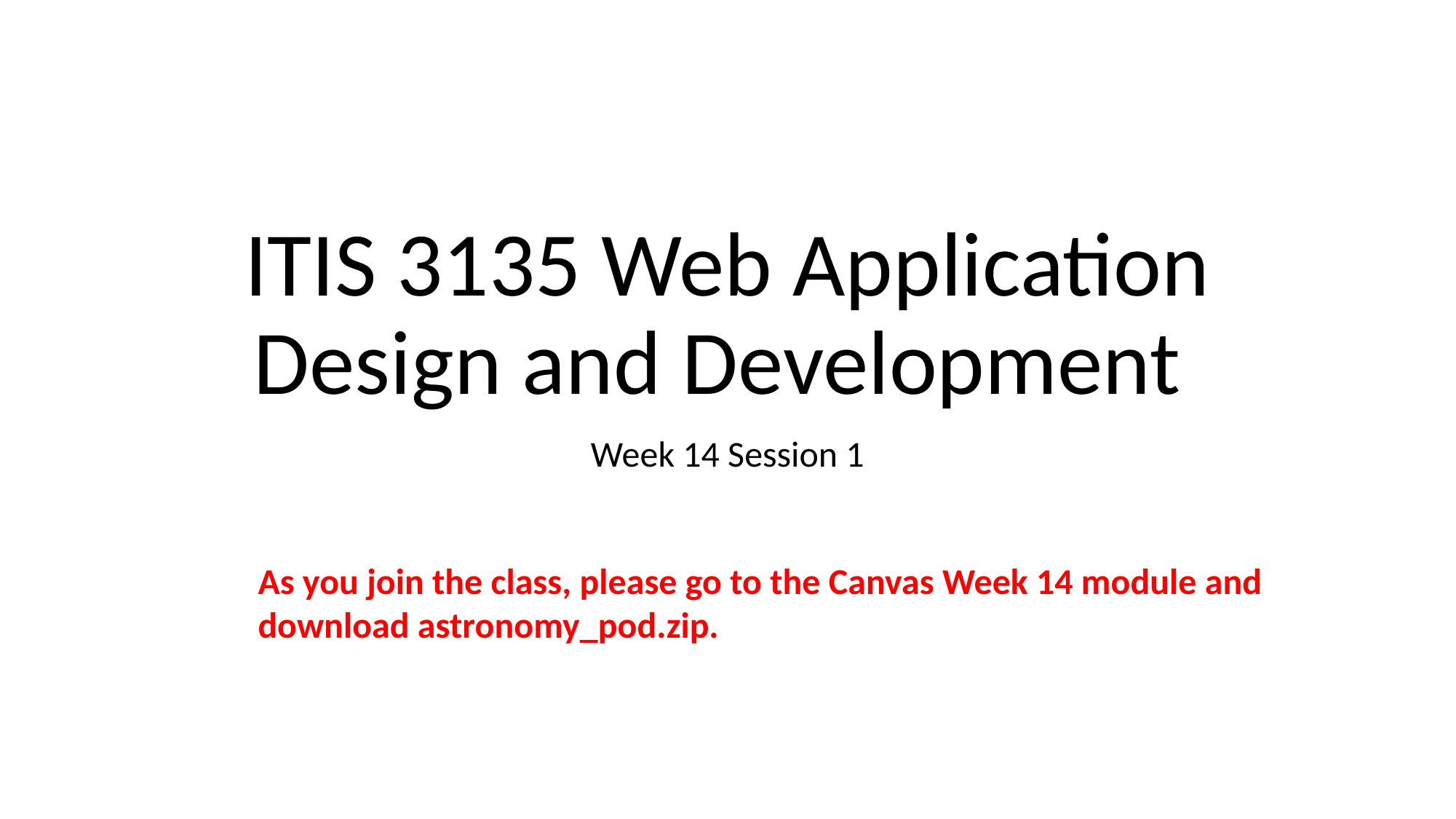

# ITIS 3135 Web Application Design and Development
Week 14 Session 1
As you join the class, please go to the Canvas Week 14 module and download astronomy_pod.zip.